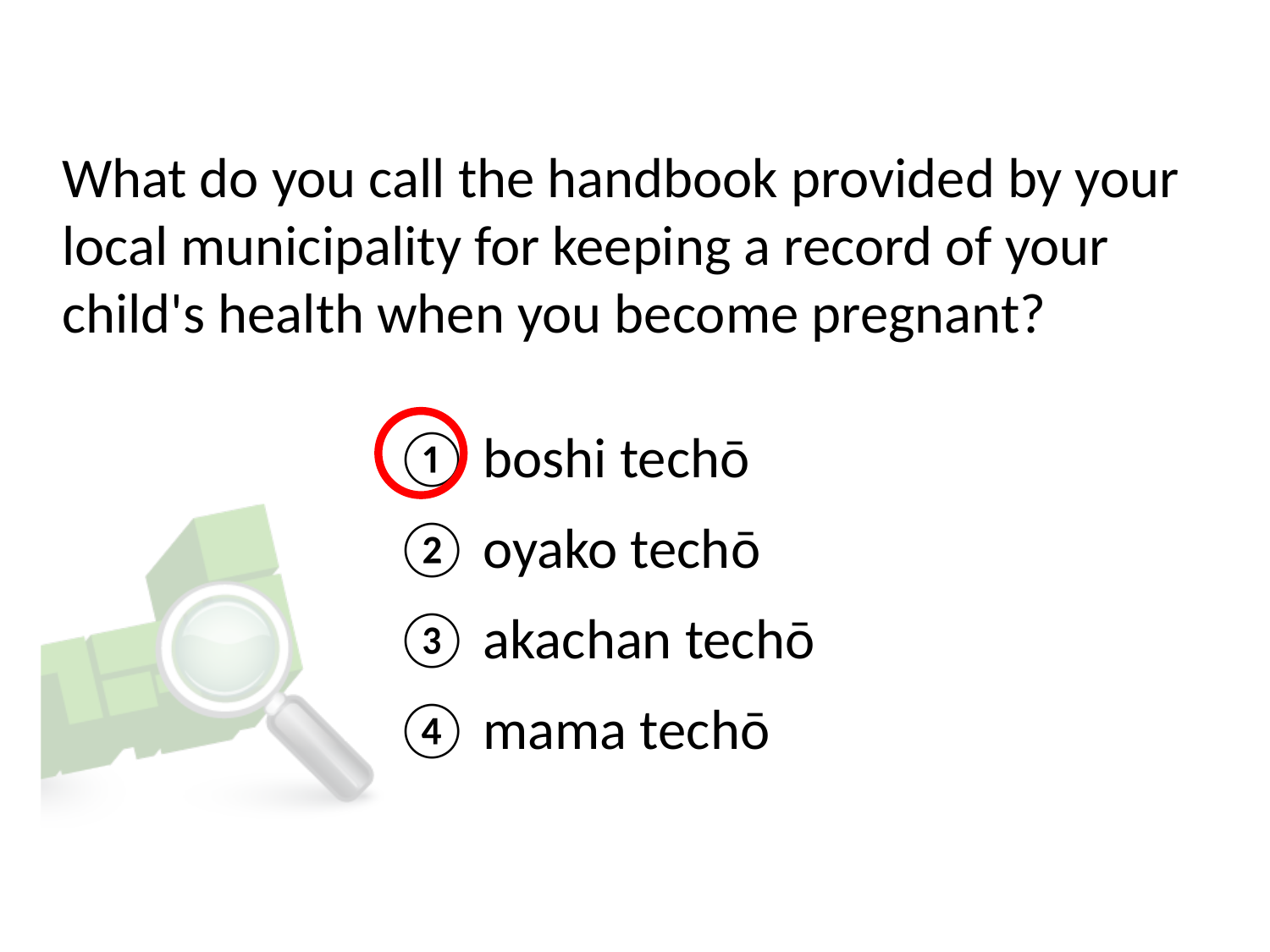

# What do you call the handbook provided by your local municipality for keeping a record of your child's health when you become pregnant?

① boshi techō
② oyako techō
③ akachan techō
④ mama techō